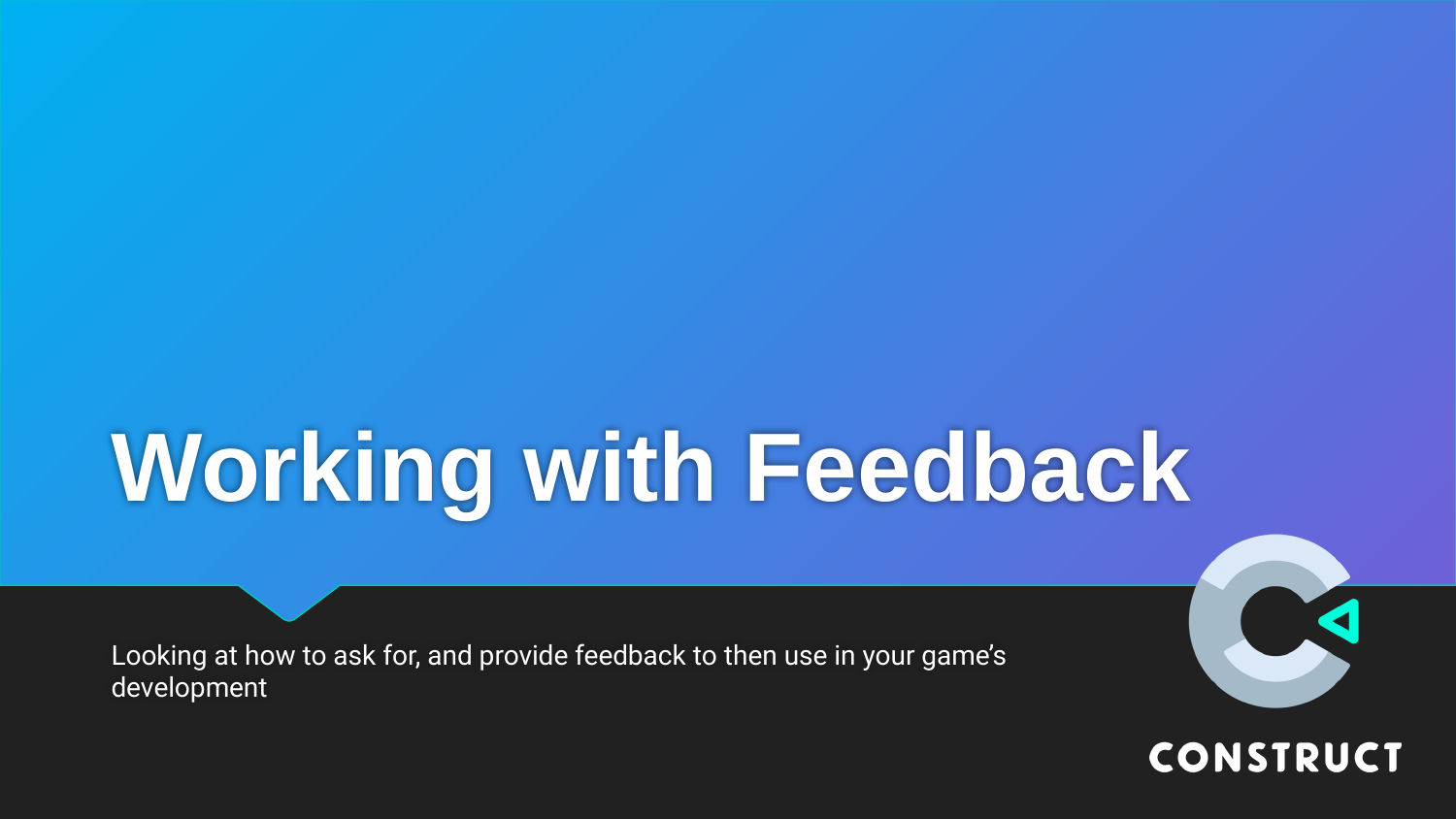

# Working with Feedback
Looking at how to ask for, and provide feedback to then use in your game’s development